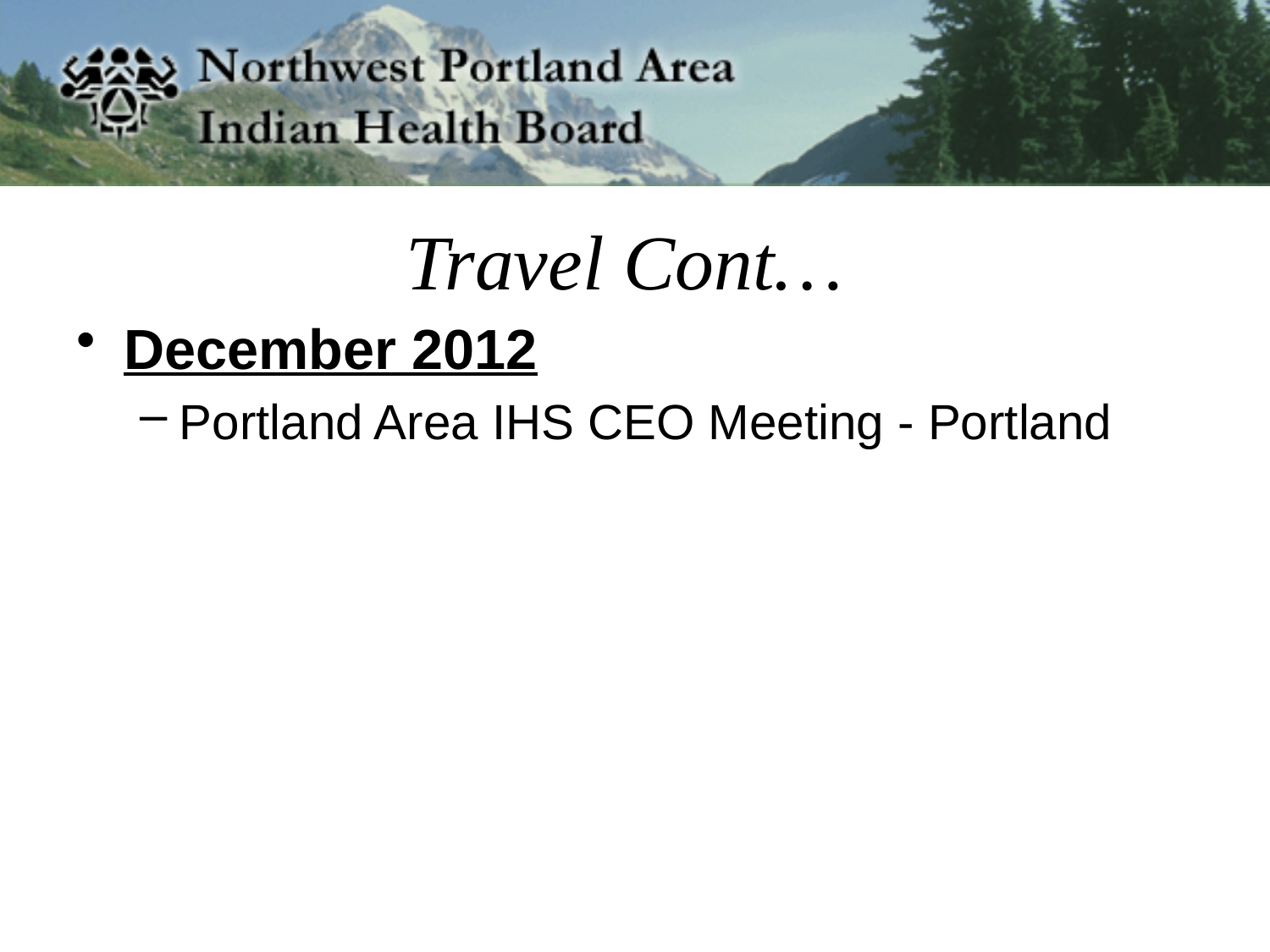

# Travel Cont…
December 2012
Portland Area IHS CEO Meeting - Portland